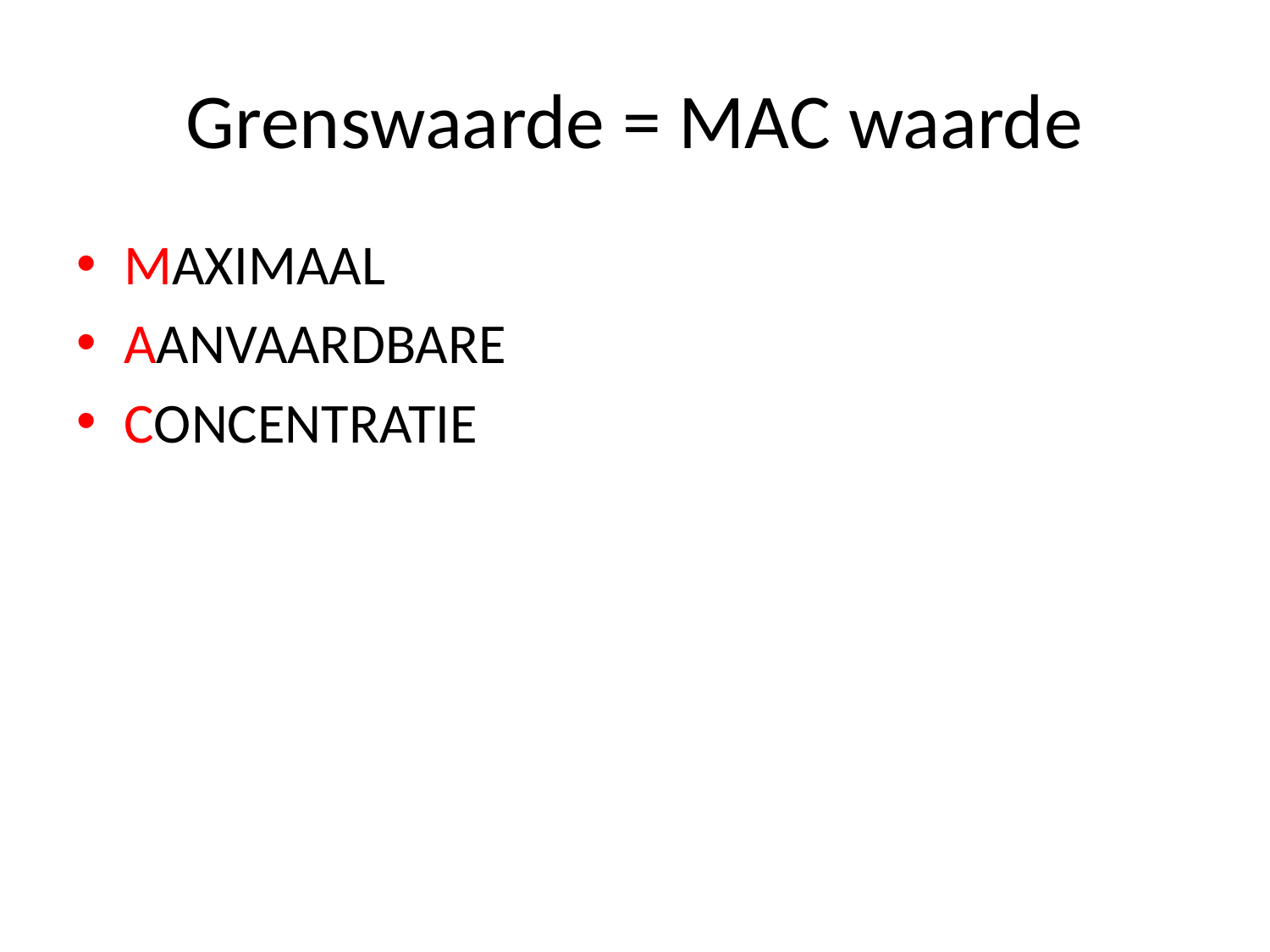

# Grenswaarde = MAC waarde
MAXIMAAL
AANVAARDBARE
CONCENTRATIE